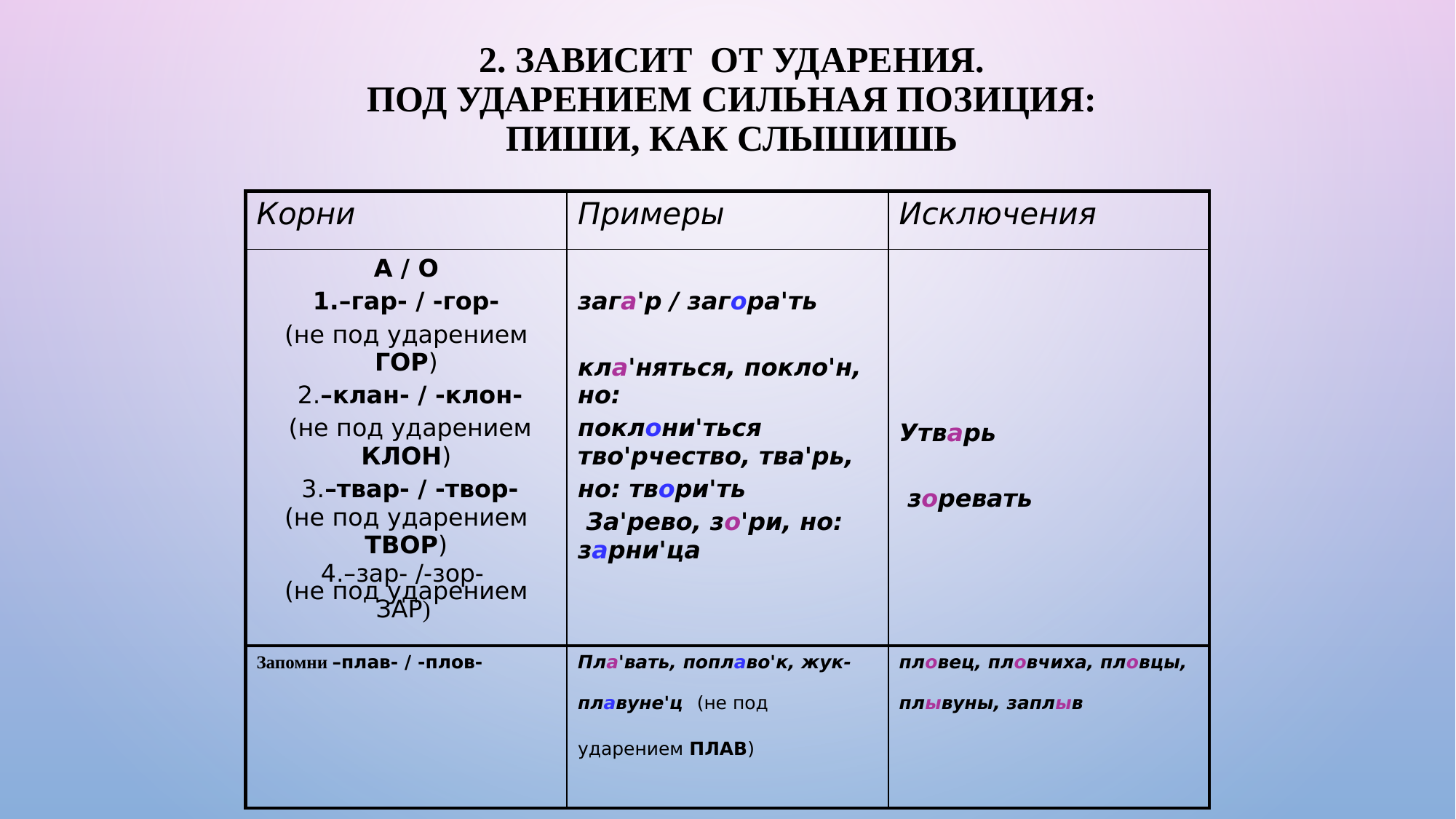

# 2. Зависит  от ударения. Под ударением сильная позиция: пиши, как слышишь
| Корни | Примеры | Исключения |
| --- | --- | --- |
| А / О 1.–гар- / -гор- (не под ударением ГОР) 2.–клан- / -клон- (не под ударением КЛОН) 3.–твар- / -твор- (не под ударением ТВОР) 4.–зар- /-зор- (не под ударением ЗАР) | зага'р / загора'ть кла'няться, покло'н, но: поклони'ться тво'рчество, тва'рь, но: твори'ть За'рево, зо'ри, но: зарни'ца | Утварь зоревать |
| Запомни –плав- / -плов- | Пла'вать, поплаво'к, жук- плавуне'ц (не под ударением ПЛАВ) | пловец, пловчиха, пловцы, плывуны, заплыв |